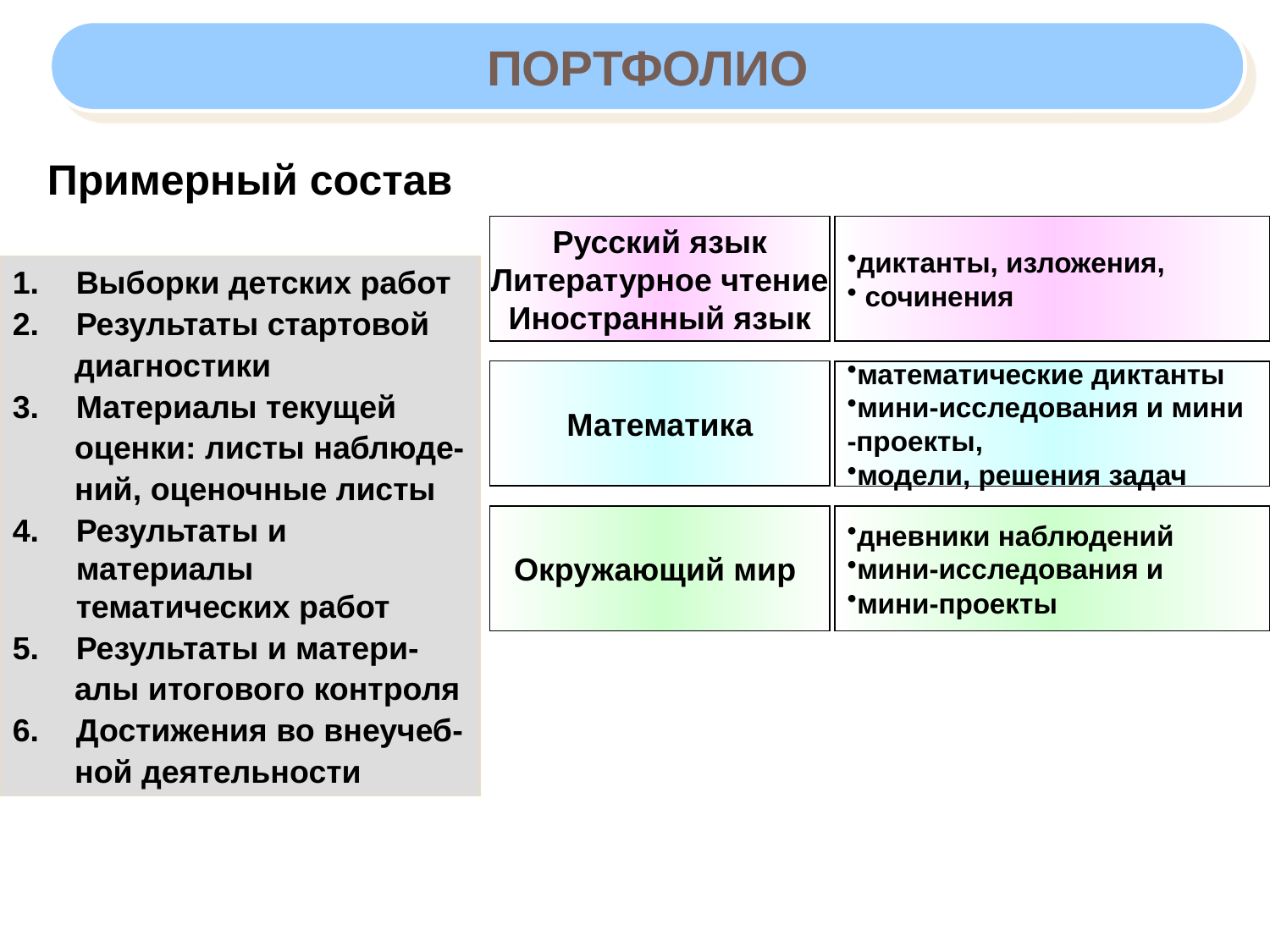

ПОРТФОЛИО

Примерный состав
Русский язык
Литературное чтение
Иностранный язык
диктанты, изложения,
 сочинения
Выборки детских работ
Результаты стартовой
       диагностики
Материалы текущей
       оценки: листы наблюде-
       ний, оценочные листы
Результаты и материалы тематических работ
Результаты и матери-
       алы итогового контроля
Достижения во внеучеб-
       ной деятельности
Математика
математические диктанты
мини-исследования и мини
-проекты,
модели, решения задач
Окружающий мир
дневники наблюдений
мини-исследования и
мини-проекты